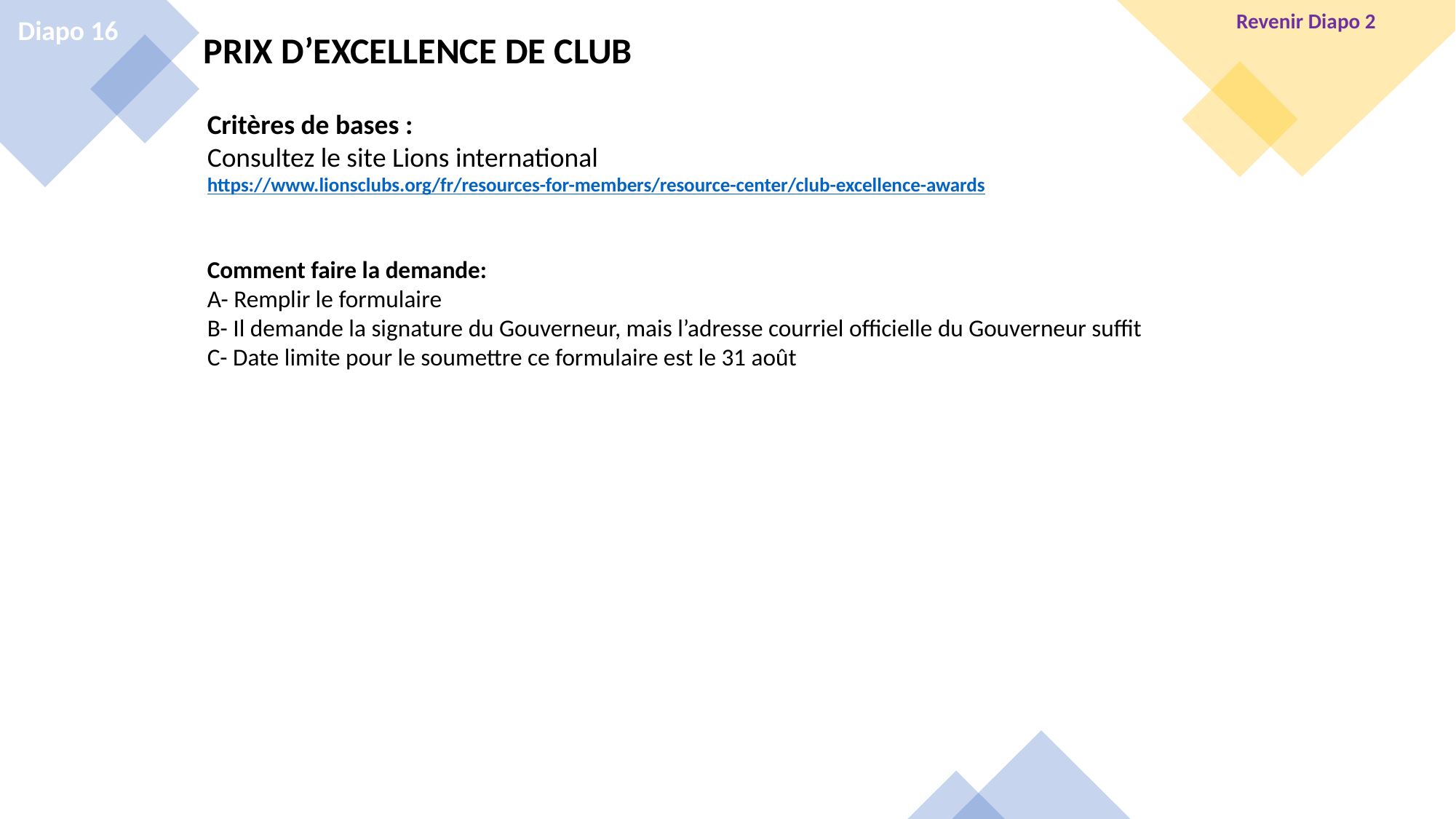

Revenir Diapo 2
Diapo 16
PRIX D’EXCELLENCE DE CLUB

Critères de bases :
Consultez le site Lions international
https://www.lionsclubs.org/fr/resources-for-members/resource-center/club-excellence-awards

Comment faire la demande:
A- Remplir le formulaire
B- Il demande la signature du Gouverneur, mais l’adresse courriel officielle du Gouverneur suffit
C- Date limite pour le soumettre ce formulaire est le 31 août